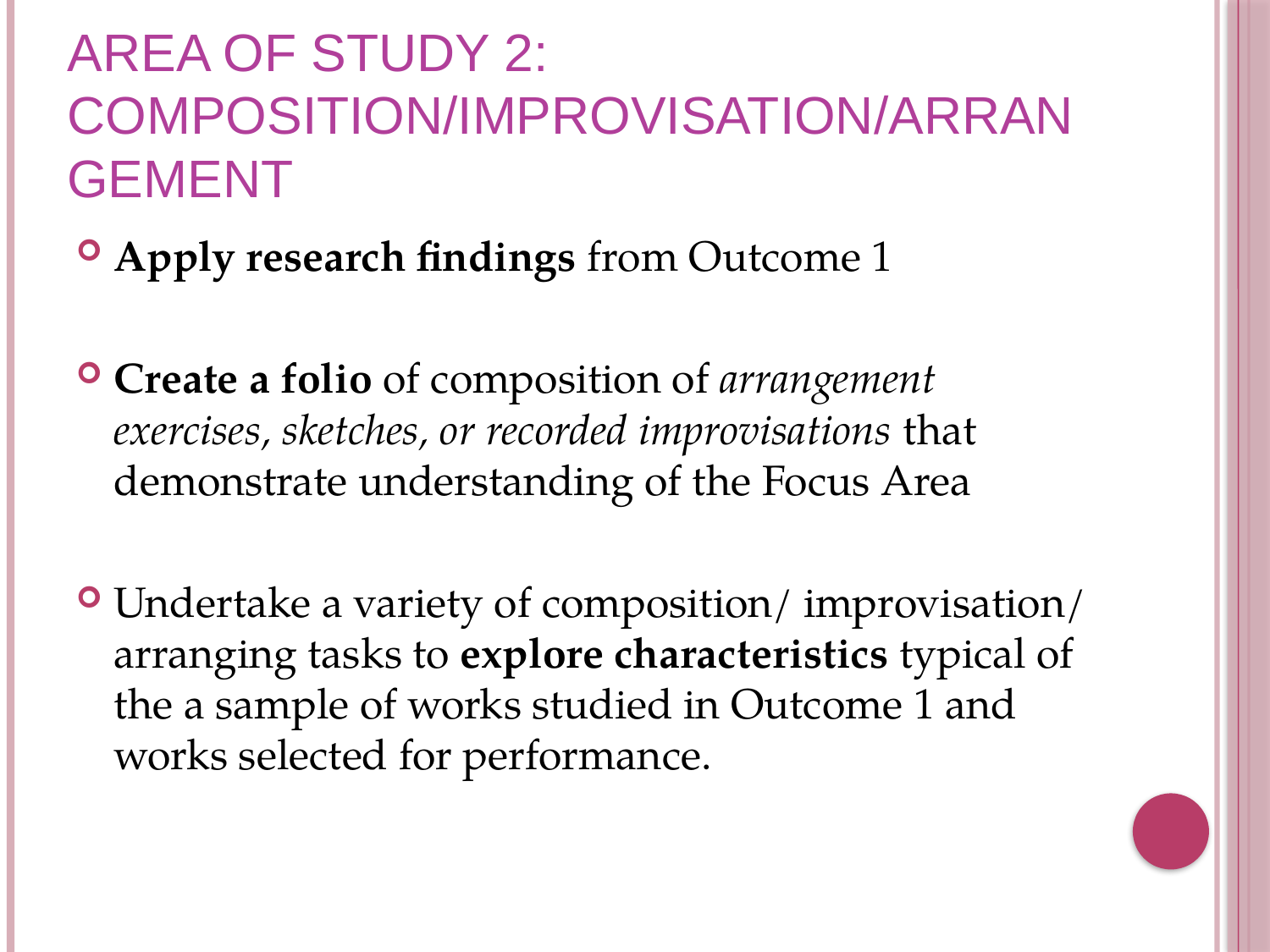

# Area of Study 2: Composition/Improvisation/Arrangement
Apply research findings from Outcome 1

Create a folio of composition of arrangement exercises, sketches, or recorded improvisations that demonstrate understanding of the Focus Area

Undertake a variety of composition/ improvisation/ arranging tasks to explore characteristics typical of the a sample of works studied in Outcome 1 and works selected for performance.